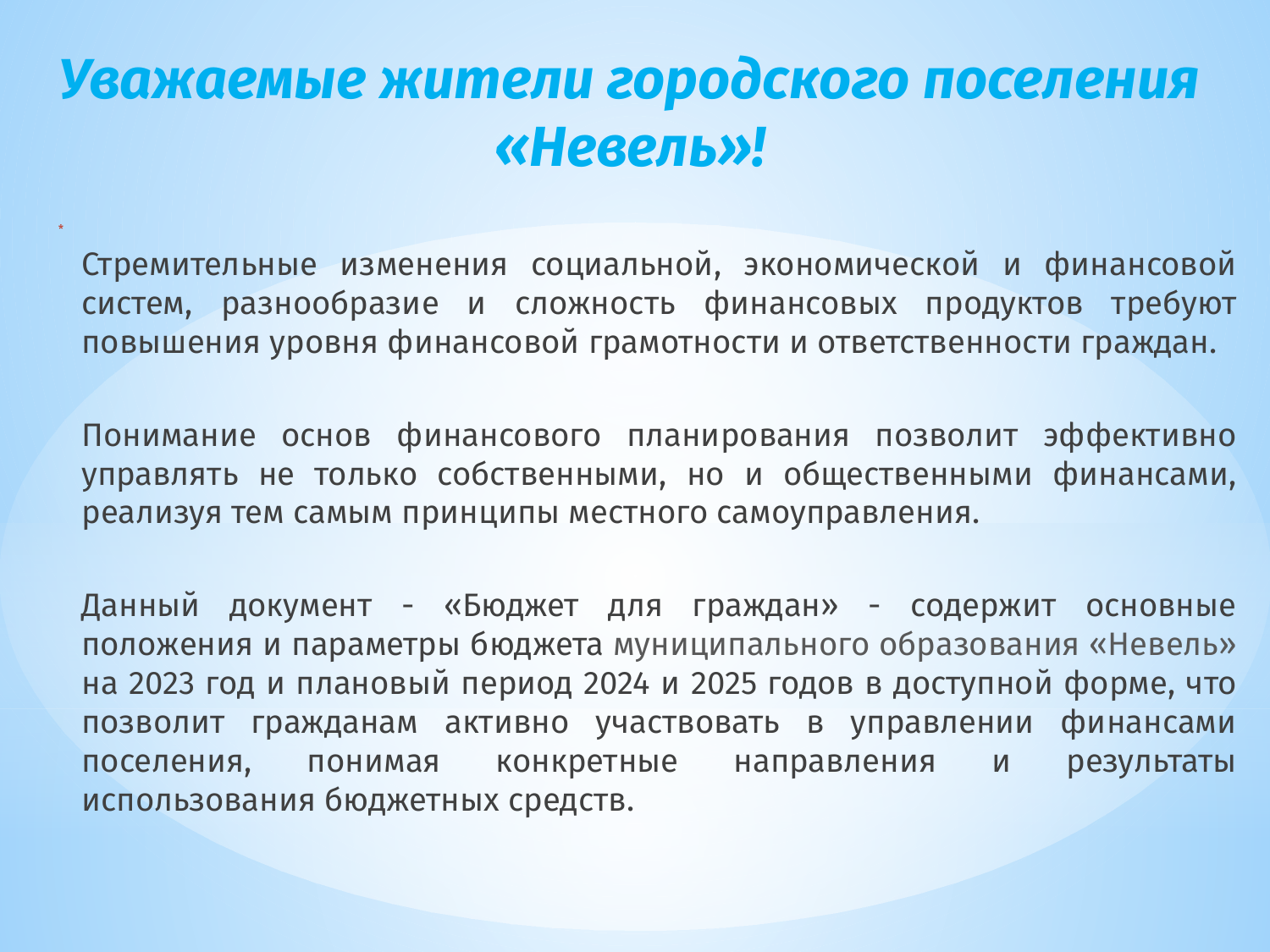

# Уважаемые жители городского поселения «Невель»!

		Стремительные изменения социальной, экономической и финансовой систем, разнообразие и сложность финансовых продуктов требуют повышения уровня финансовой грамотности и ответственности граждан.

		Понимание основ финансового планирования позволит эффективно управлять не только собственными, но и общественными финансами, реализуя тем самым принципы местного самоуправления.

		Данный документ - «Бюджет для граждан» - содержит основные положения и параметры бюджета муниципального образования «Невель» на 2023 год и плановый период 2024 и 2025 годов в доступной форме, что позволит гражданам активно участвовать в управлении финансами поселения, понимая конкретные направления и результаты использования бюджетных средств.